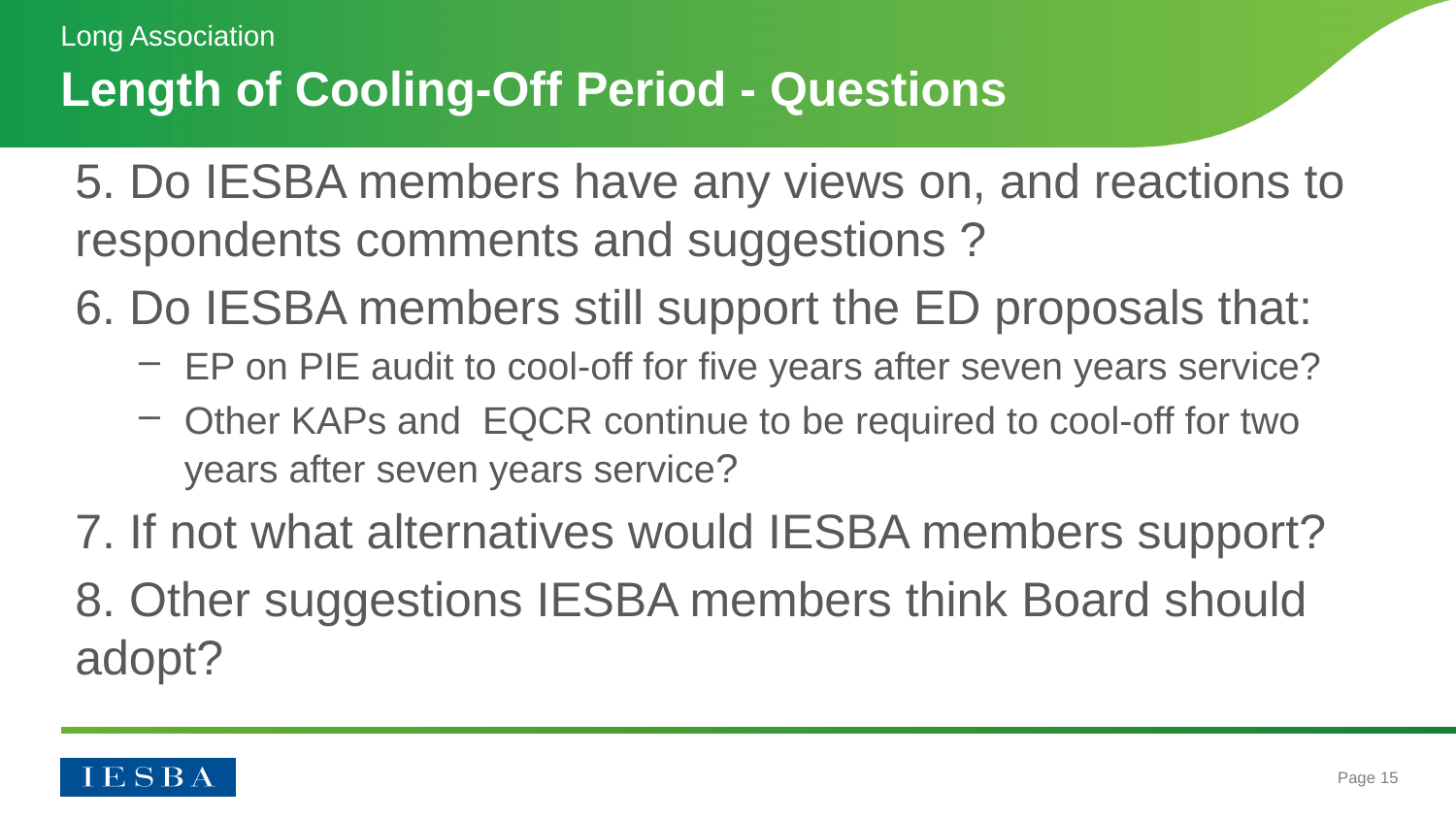

Long Association
# Length of Cooling-Off Period - Questions
5. Do IESBA members have any views on, and reactions to respondents comments and suggestions ?
6. Do IESBA members still support the ED proposals that:
EP on PIE audit to cool-off for five years after seven years service?
Other KAPs and  EQCR continue to be required to cool-off for two years after seven years service?
7. If not what alternatives would IESBA members support?
8. Other suggestions IESBA members think Board should adopt?